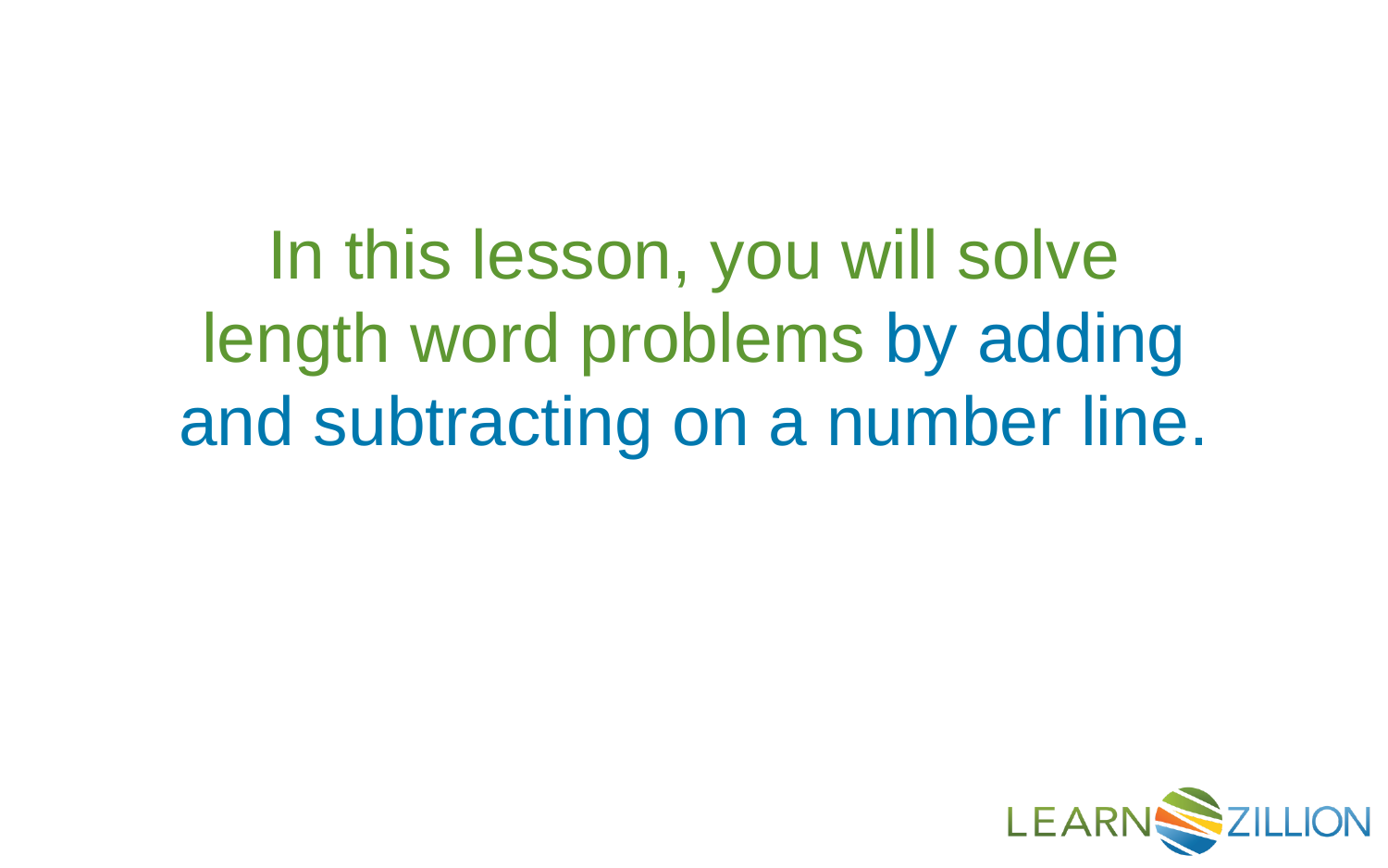

In this lesson, you will solve length word problems by adding and subtracting on a number line.